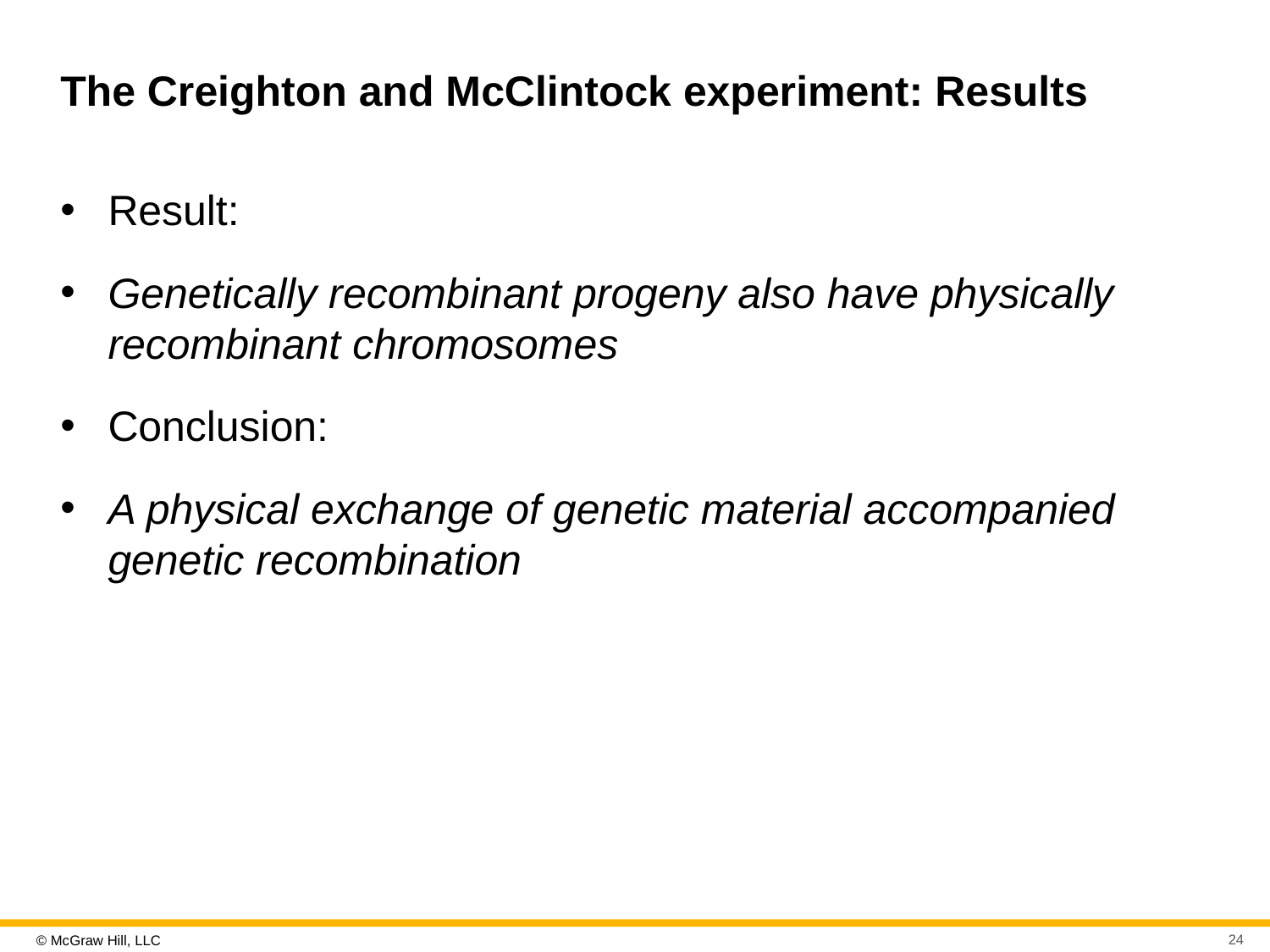

# The Creighton and McClintock experiment: Results
Result:
Genetically recombinant progeny also have physically recombinant chromosomes
Conclusion:
A physical exchange of genetic material accompanied genetic recombination
24